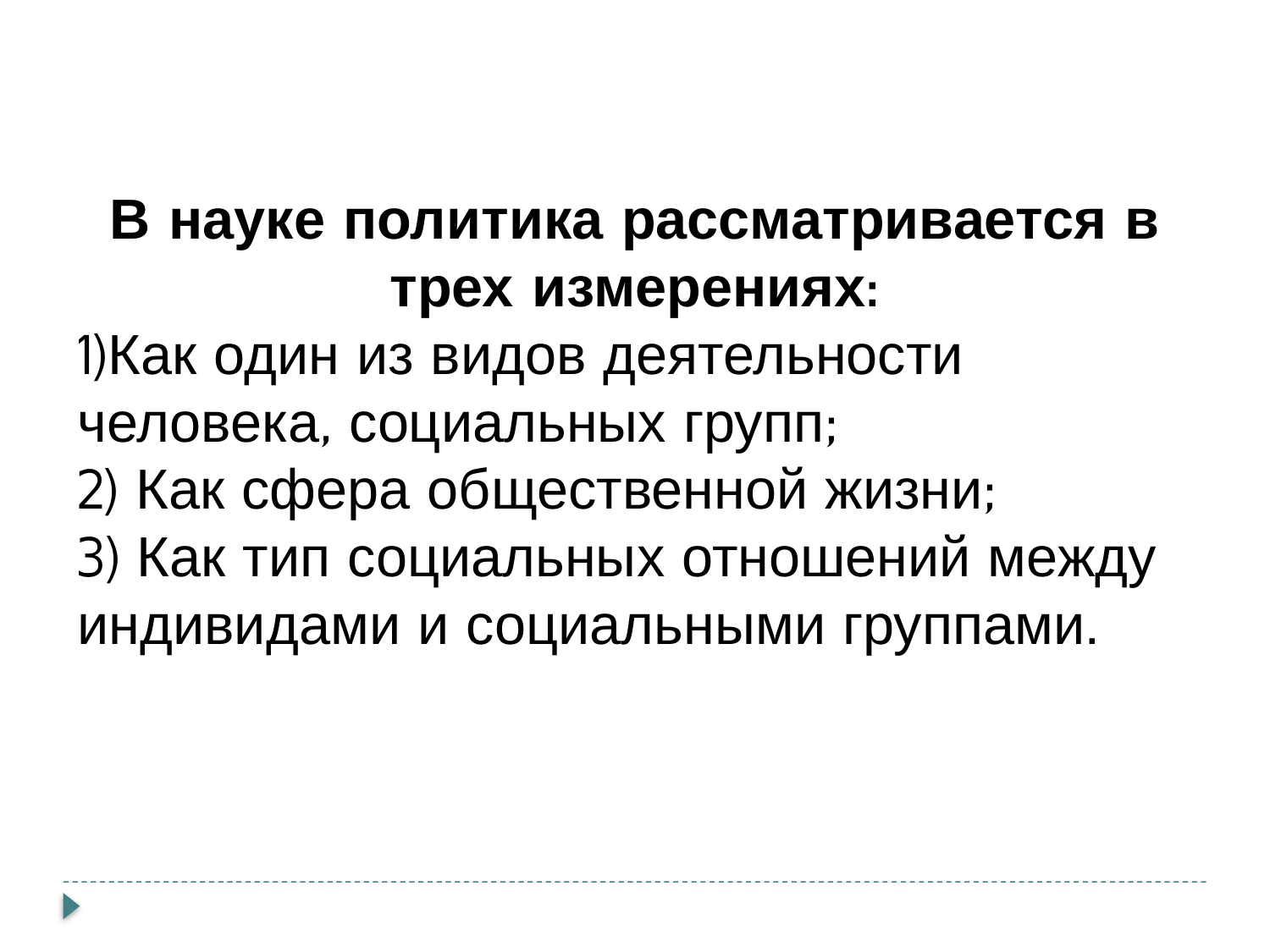

В науке политика рассматривается в трех измерениях:
1)Как один из видов деятельности человека, социальных групп;
2) Как сфера общественной жизни;
3) Как тип социальных отношений между индивидами и социальными группами.